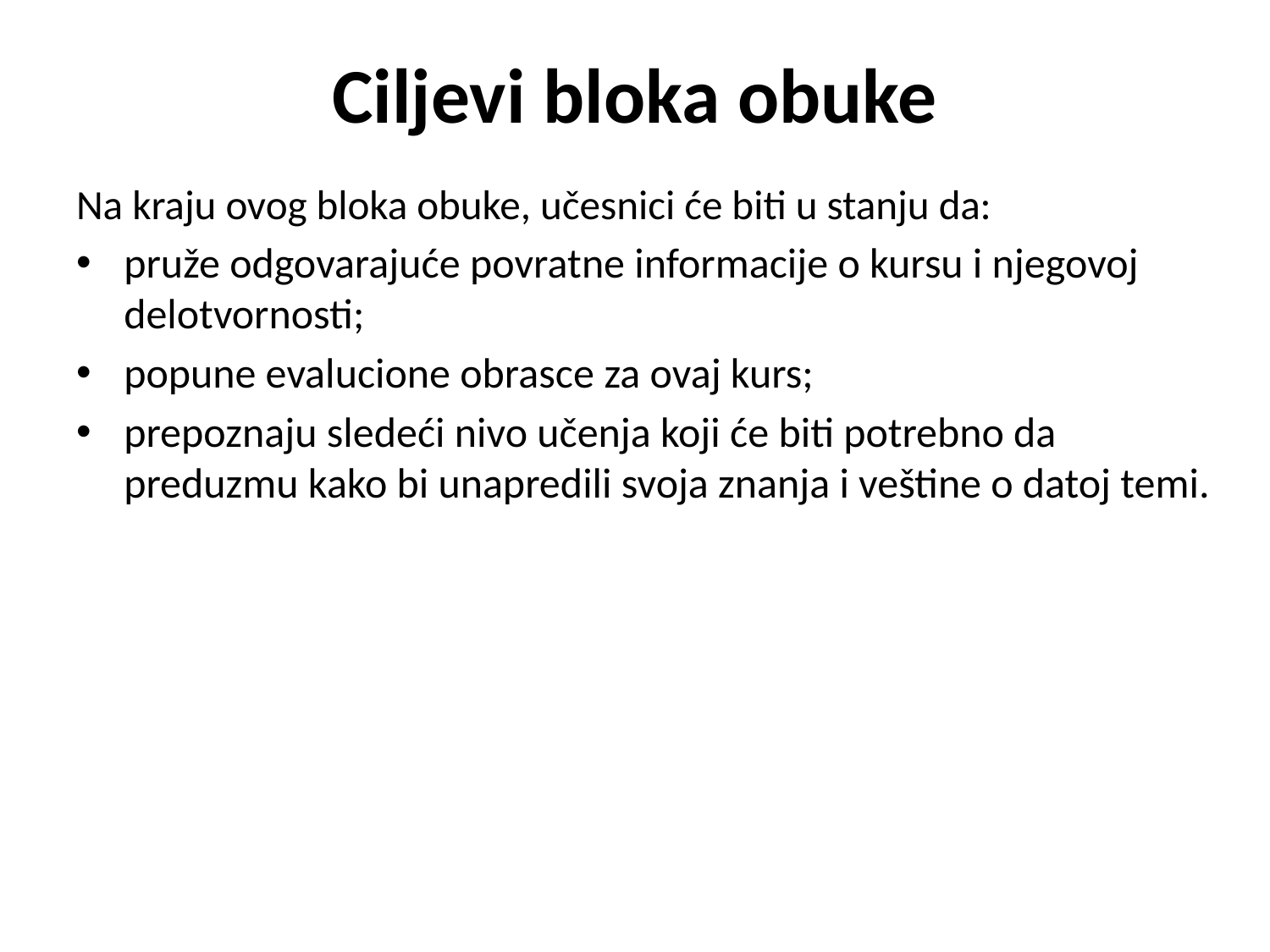

# Ciljevi bloka obuke
Na kraju ovog bloka obuke, učesnici će biti u stanju da:
pruže odgovarajuće povratne informacije o kursu i njegovoj delotvornosti;
popune evalucione obrasce za ovaj kurs;
prepoznaju sledeći nivo učenja koji će biti potrebno da preduzmu kako bi unapredili svoja znanja i veštine o datoj temi.